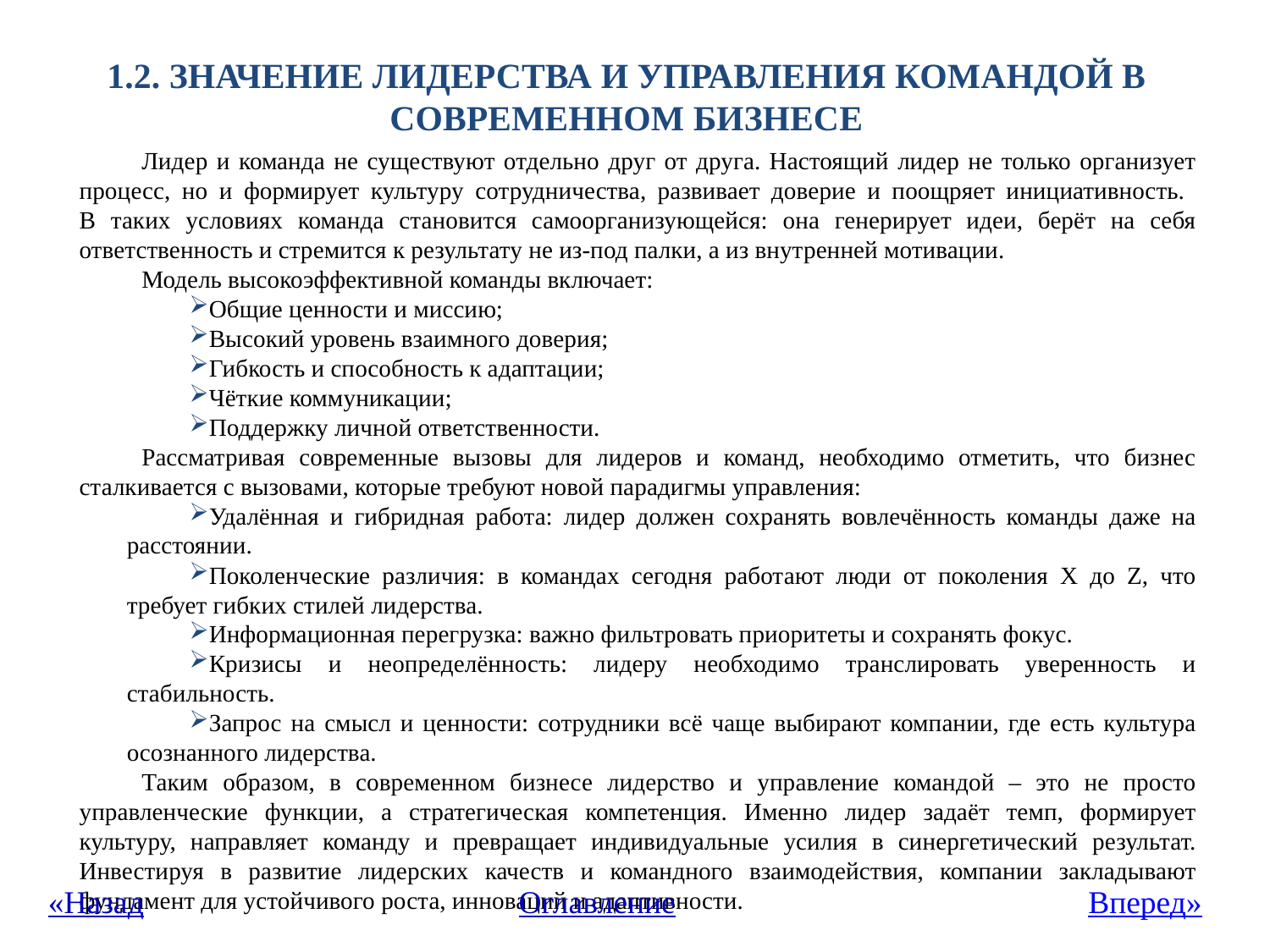

# 1.2. Значение лидерства и управления командой в современном бизнесе
Лидер и команда не существуют отдельно друг от друга. Настоящий лидер не только организует процесс, но и формирует культуру сотрудничества, развивает доверие и поощряет инициативность.
В таких условиях команда становится самоорганизующейся: она генерирует идеи, берёт на себя ответственность и стремится к результату не из-под палки, а из внутренней мотивации.
Модель высокоэффективной команды включает:
Общие ценности и миссию;
Высокий уровень взаимного доверия;
Гибкость и способность к адаптации;
Чёткие коммуникации;
Поддержку личной ответственности.
Рассматривая современные вызовы для лидеров и команд, необходимо отметить, что бизнес сталкивается с вызовами, которые требуют новой парадигмы управления:
Удалённая и гибридная работа: лидер должен сохранять вовлечённость команды даже на расстоянии.
Поколенческие различия: в командах сегодня работают люди от поколения X до Z, что требует гибких стилей лидерства.
Информационная перегрузка: важно фильтровать приоритеты и сохранять фокус.
Кризисы и неопределённость: лидеру необходимо транслировать уверенность и стабильность.
Запрос на смысл и ценности: сотрудники всё чаще выбирают компании, где есть культура осознанного лидерства.
Таким образом, в современном бизнесе лидерство и управление командой – это не просто управленческие функции, а стратегическая компетенция. Именно лидер задаёт темп, формирует культуру, направляет команду и превращает индивидуальные усилия в синергетический результат. Инвестируя в развитие лидерских качеств и командного взаимодействия, компании закладывают фундамент для устойчивого роста, инноваций и адаптивности.

«Назад
Оглавление
Вперед»